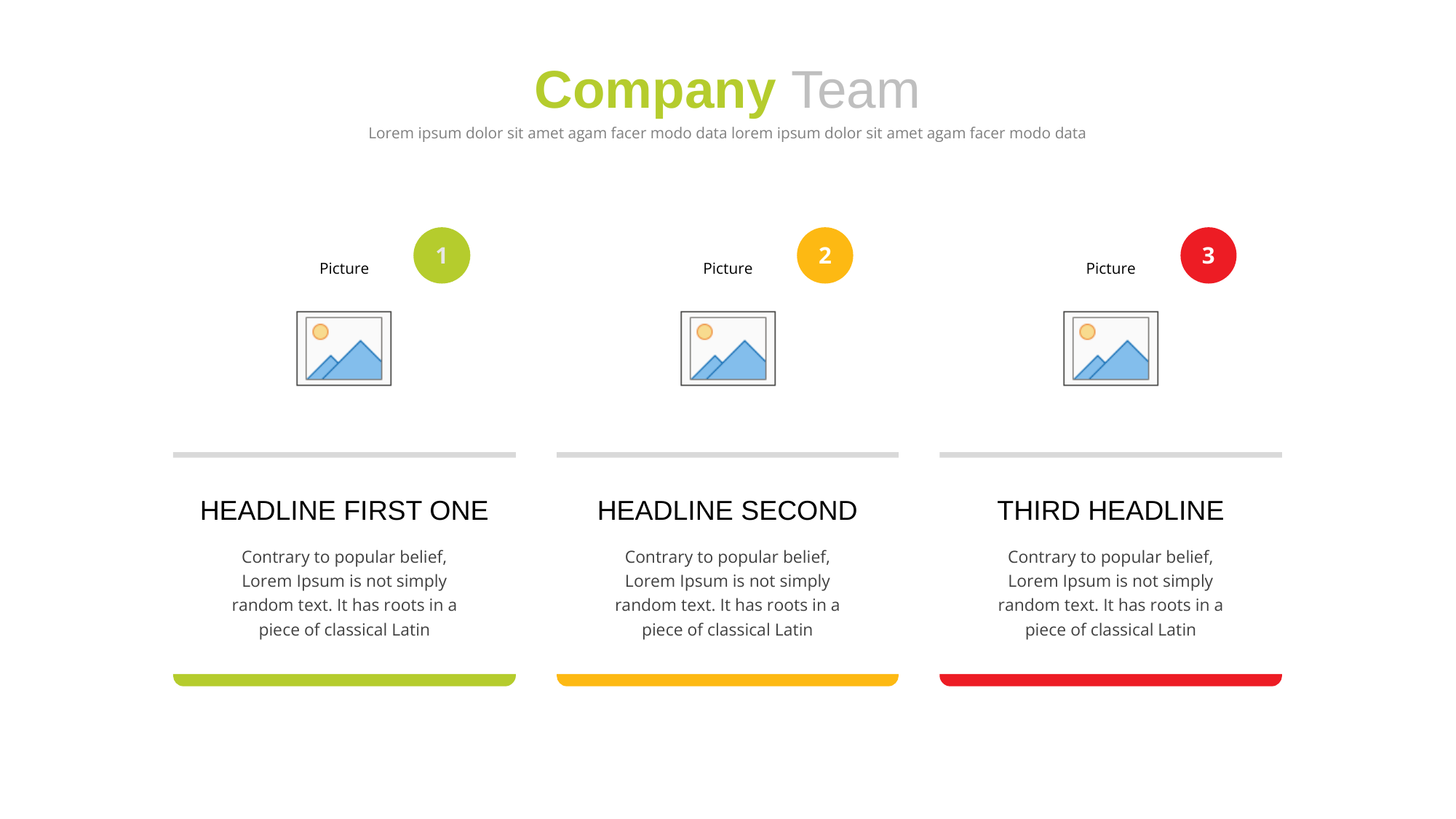

# Company Team
Lorem ipsum dolor sit amet agam facer modo data lorem ipsum dolor sit amet agam facer modo data

1
2
3

HEADLINE FIRST ONE
HEADLINE SECOND
THIRD HEADLINE
Contrary to popular belief, Lorem Ipsum is not simply random text. It has roots in a piece of classical Latin
Contrary to popular belief, Lorem Ipsum is not simply random text. It has roots in a piece of classical Latin
Contrary to popular belief, Lorem Ipsum is not simply random text. It has roots in a piece of classical Latin